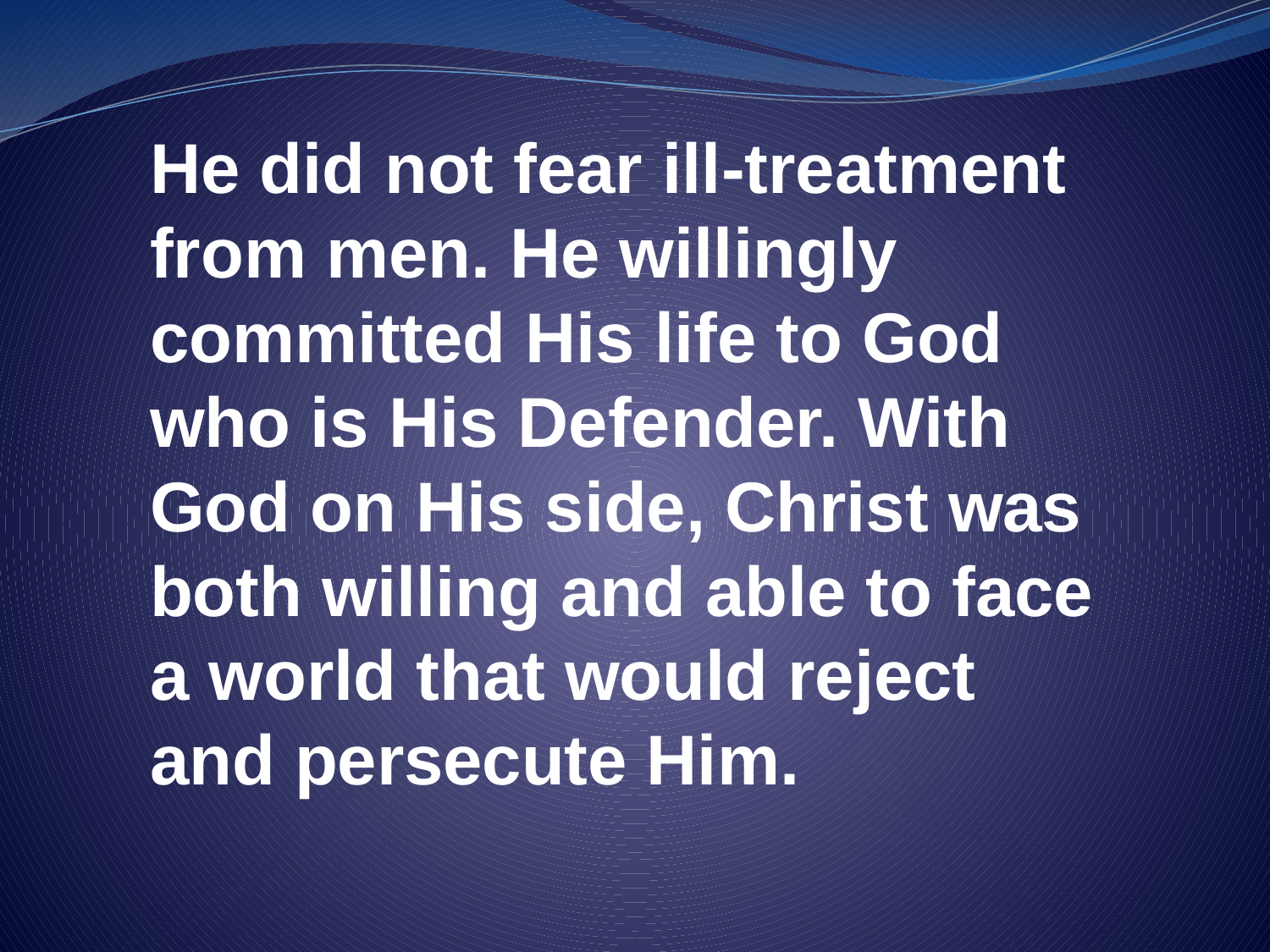

He did not fear ill-treatment from men. He willingly committed His life to God who is His Defender. With God on His side, Christ was both willing and able to face a world that would reject and persecute Him.